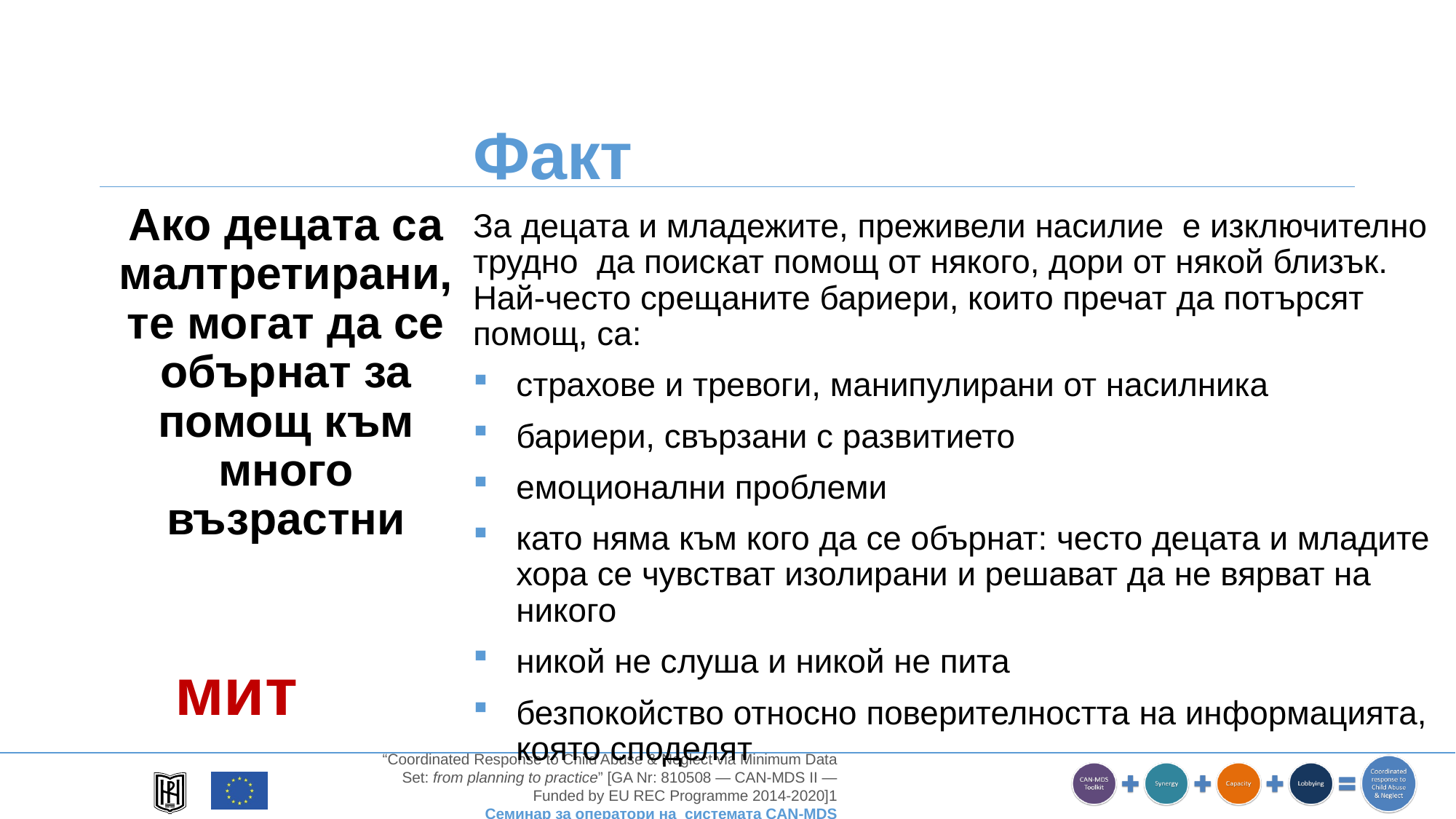

#
Факт
За децата и младежите, преживели насилие  е изключително трудно  да поискат помощ от някого, дори от някой близък. Най-често срещаните бариери, които пречат да потърсят помощ, са:
страхове и тревоги, манипулирани от насилника
бариери, свързани с развитието
емоционални проблеми
като няма към кого да се обърнат: често децата и младите хора се чувстват изолирани и решават да не вярват на никого
никой не слуша и никой не пита
безпокойство относно поверителността на информацията, която споделят
Ако децата са малтретирани, те могат да се обърнат за помощ към много възрастни
мит